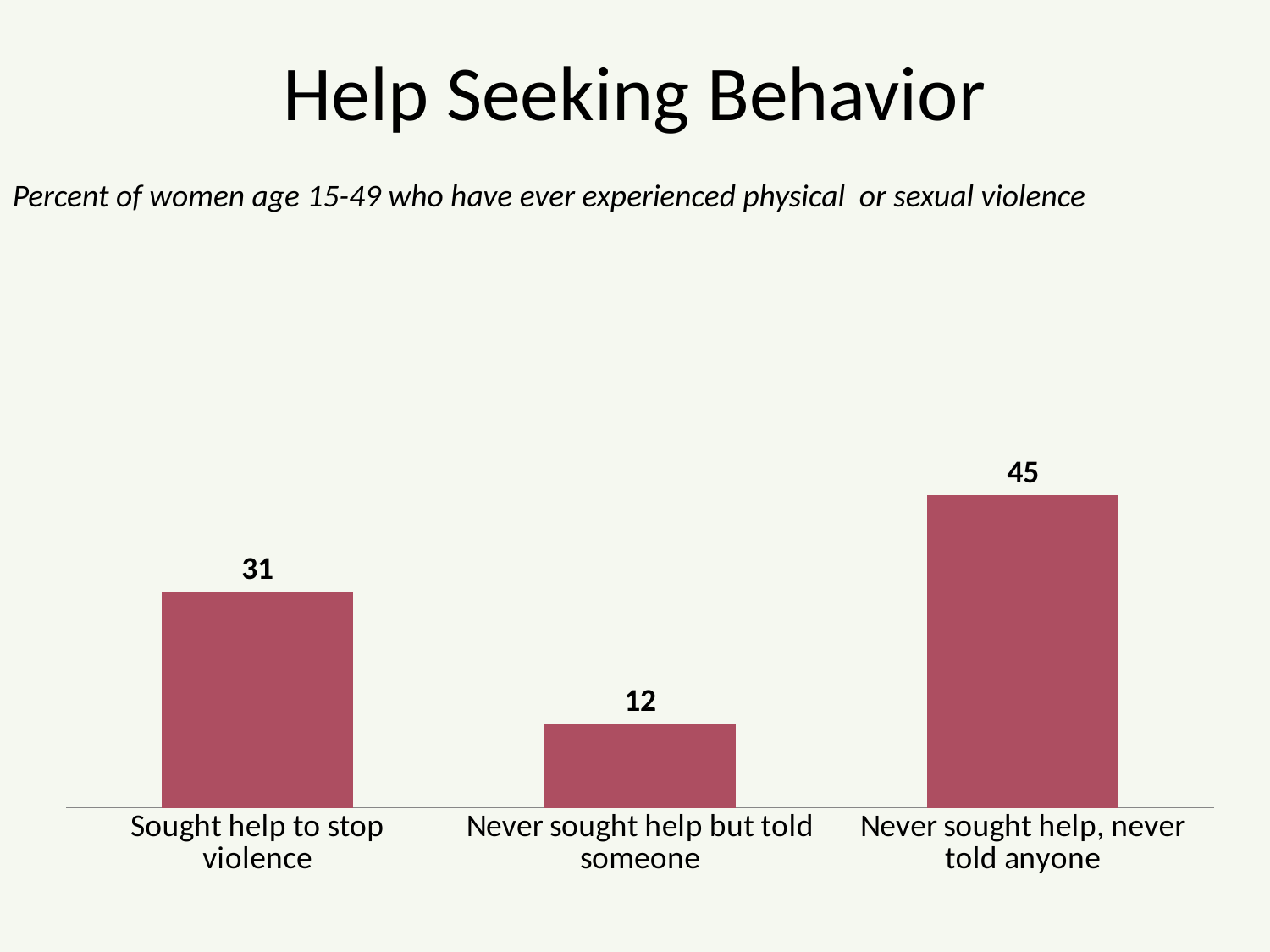

# Help Seeking Behavior
Percent of women age 15-49 who have ever experienced physical  or sexual violence

### Chart

| Category | Women |
|---|---|
| Sought help to stop violence | 31.0 |
| Never sought help but told someone | 12.0 |
| Never sought help, never told anyone | 45.0 |